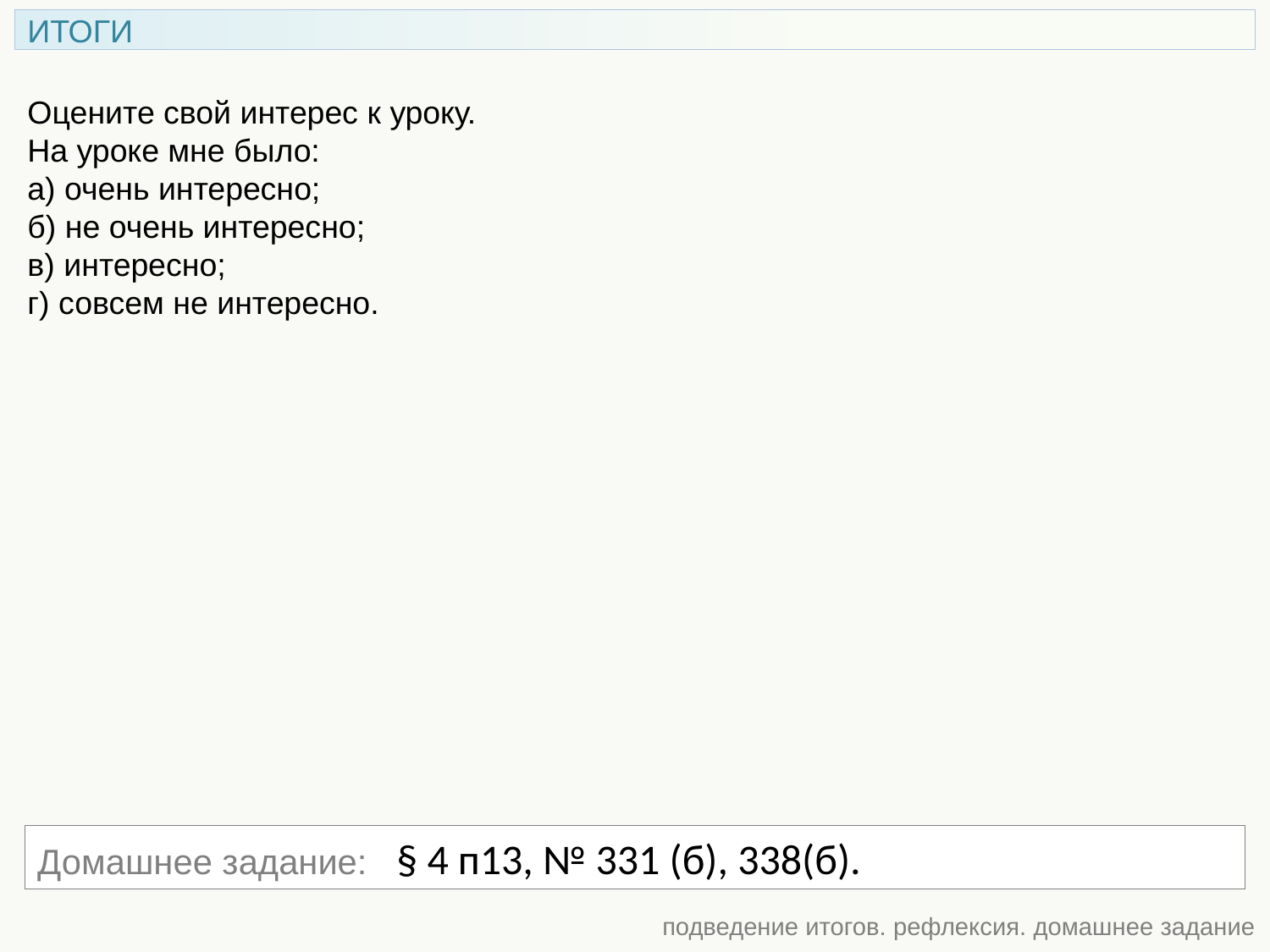

ИТОГИ
Оцените свой интерес к уроку.
На уроке мне было:
а) очень интересно;
б) не очень интересно;
в) интересно;
г) совсем не интересно.
Домашнее задание:   § 4 п13, № 331 (б), 338(б).
подведение итогов. рефлексия. домашнее задание